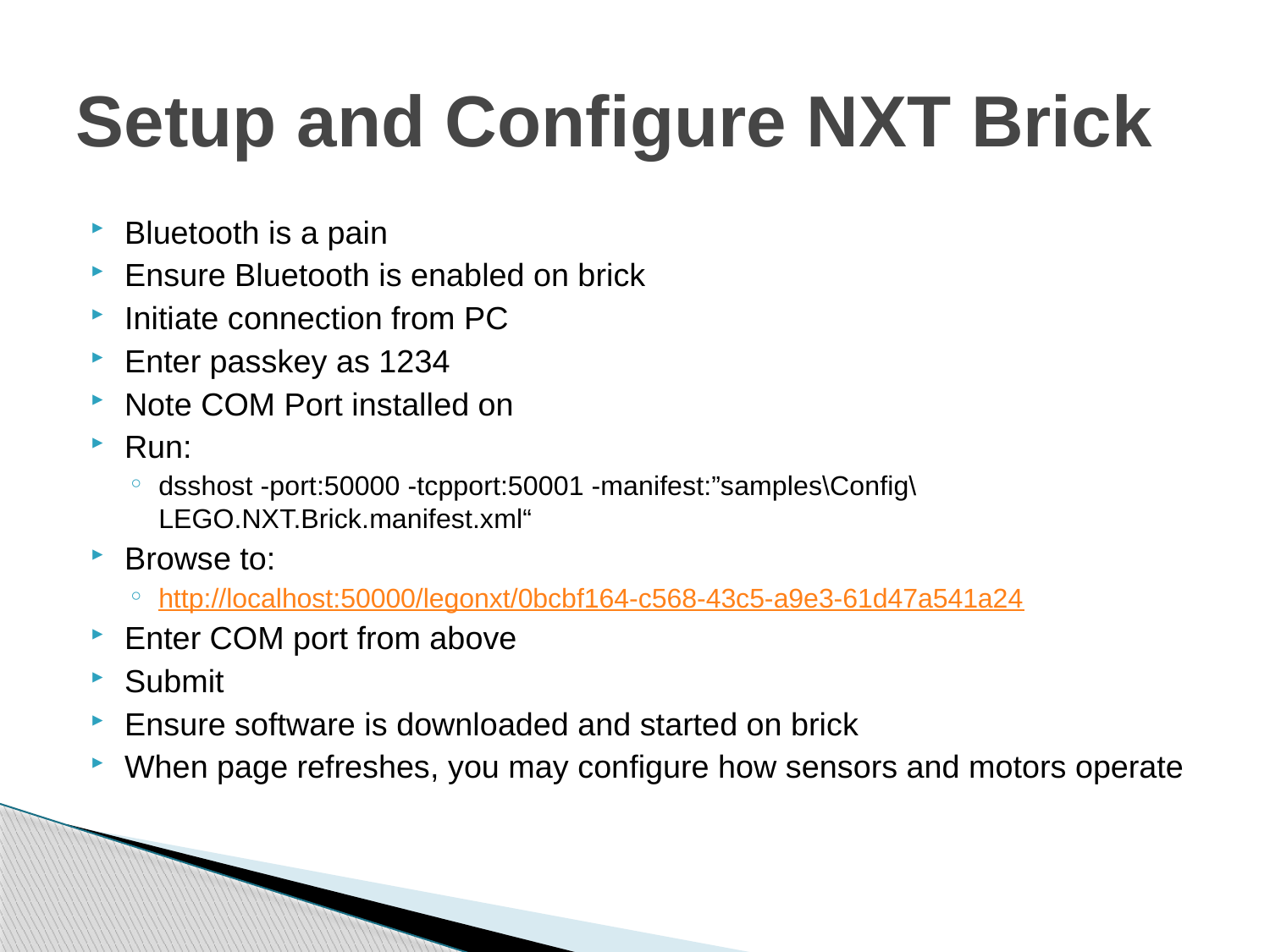

# Setup and Configure NXT Brick
Bluetooth is a pain
Ensure Bluetooth is enabled on brick
Initiate connection from PC
Enter passkey as 1234
Note COM Port installed on
Run:
dsshost -port:50000 -tcpport:50001 -manifest:”samples\Config\LEGO.NXT.Brick.manifest.xml“
Browse to:
http://localhost:50000/legonxt/0bcbf164-c568-43c5-a9e3-61d47a541a24
Enter COM port from above
Submit
Ensure software is downloaded and started on brick
When page refreshes, you may configure how sensors and motors operate